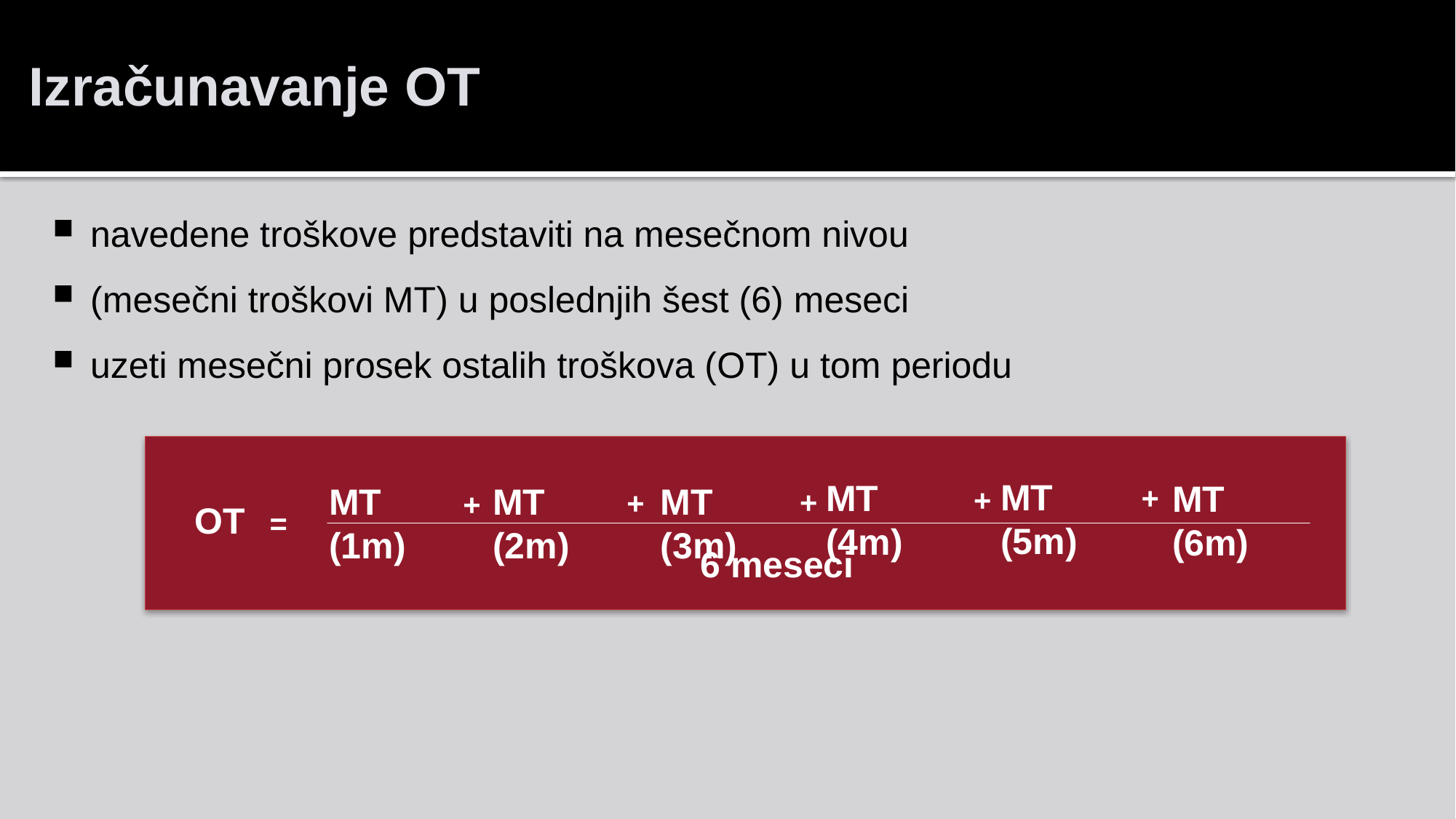

# Izračunavanje OT
navedene troškove predstaviti na mesečnom nivou
(mesečni troškovi MT) u poslednjih šest (6) meseci
uzeti mesečni prosek ostalih troškova (OT) u tom periodu

MT (5m)
MT (4m)
MT (6m)
MT (1m)
MT (2m)
MT (3m)
+
+
+
+
+
OT
=
6 meseci